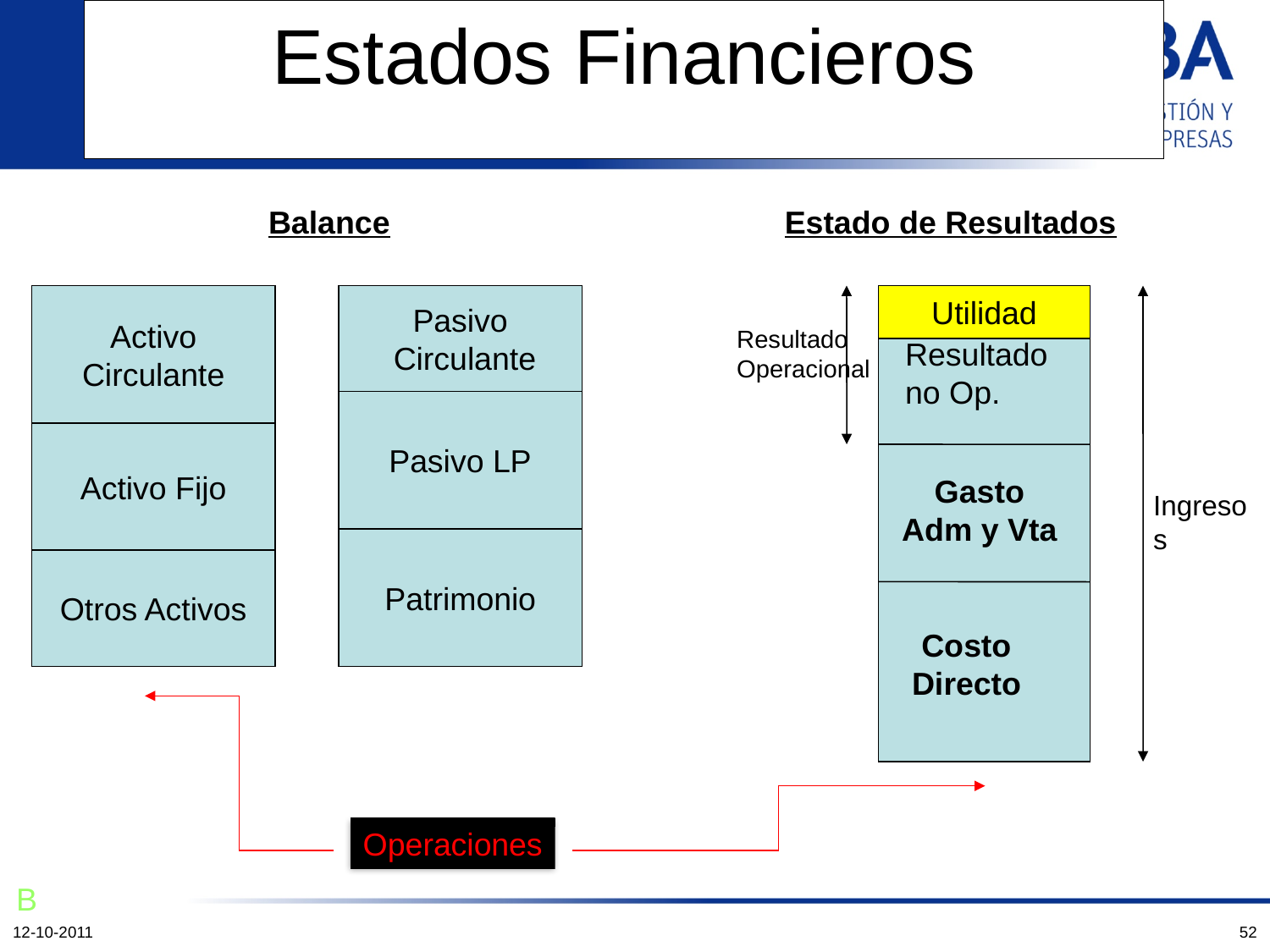

# Estados Financieros
Balance
Estado de Resultados
Activo
Circulante
Pasivo
 Circulante

Utilidad

Resultado
Operacional
Resultado
no Op.

Pasivo LP
Activo Fijo

Gasto
Adm y Vta
Ingresos
Patrimonio
Otros Activos

Costo
Directo
Operaciones
B

12-10-2011
52